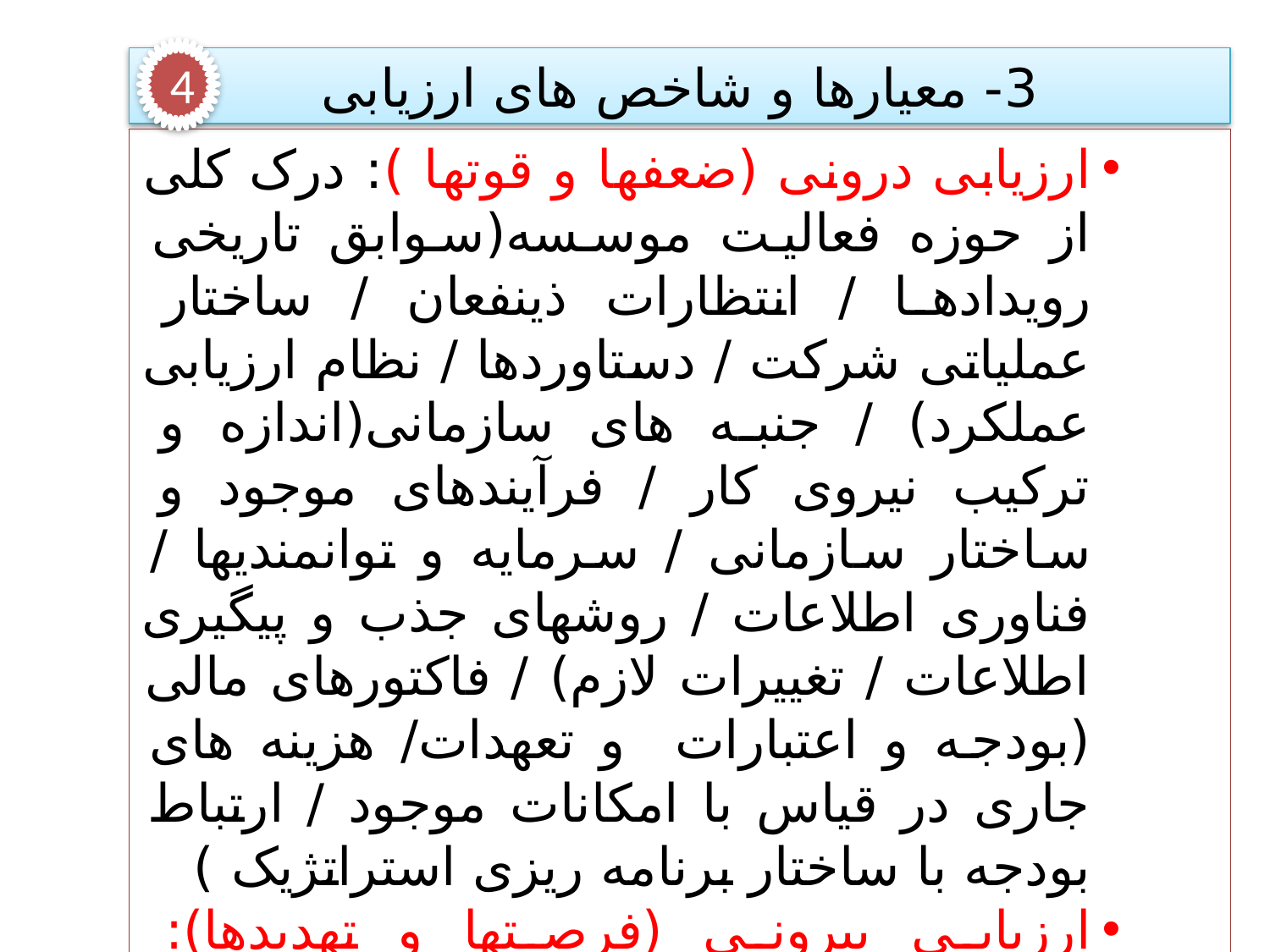

4
3- معیارها و شاخص های ارزیابی
ارزیابی درونی (ضعفها و قوتها ): درک کلی از حوزه فعالیت موسسه(سوابق تاریخی رویدادها / انتظارات ذینفعان / ساختار عملیاتی شرکت / دستاوردها / نظام ارزیابی عملکرد) / جنبه های سازمانی(اندازه و ترکیب نیروی کار / فرآیندهای موجود و ساختار سازمانی / سرمایه و توانمندیها / فناوری اطلاعات / روشهای جذب و پیگیری اطلاعات / تغییرات لازم) / فاکتورهای مالی (بودجه و اعتبارات  و تعهدات/ هزینه های جاری در قیاس با امکانات موجود / ارتباط بودجه با ساختار برنامه ریزی استراتژیک )
ارزیابی بیرونی (فرصتها و تهدیدها): فاکتورهای متمرکز بر مشتریان / متغیرهای اقتصادی / دستاوردهای فناورانه و ..)